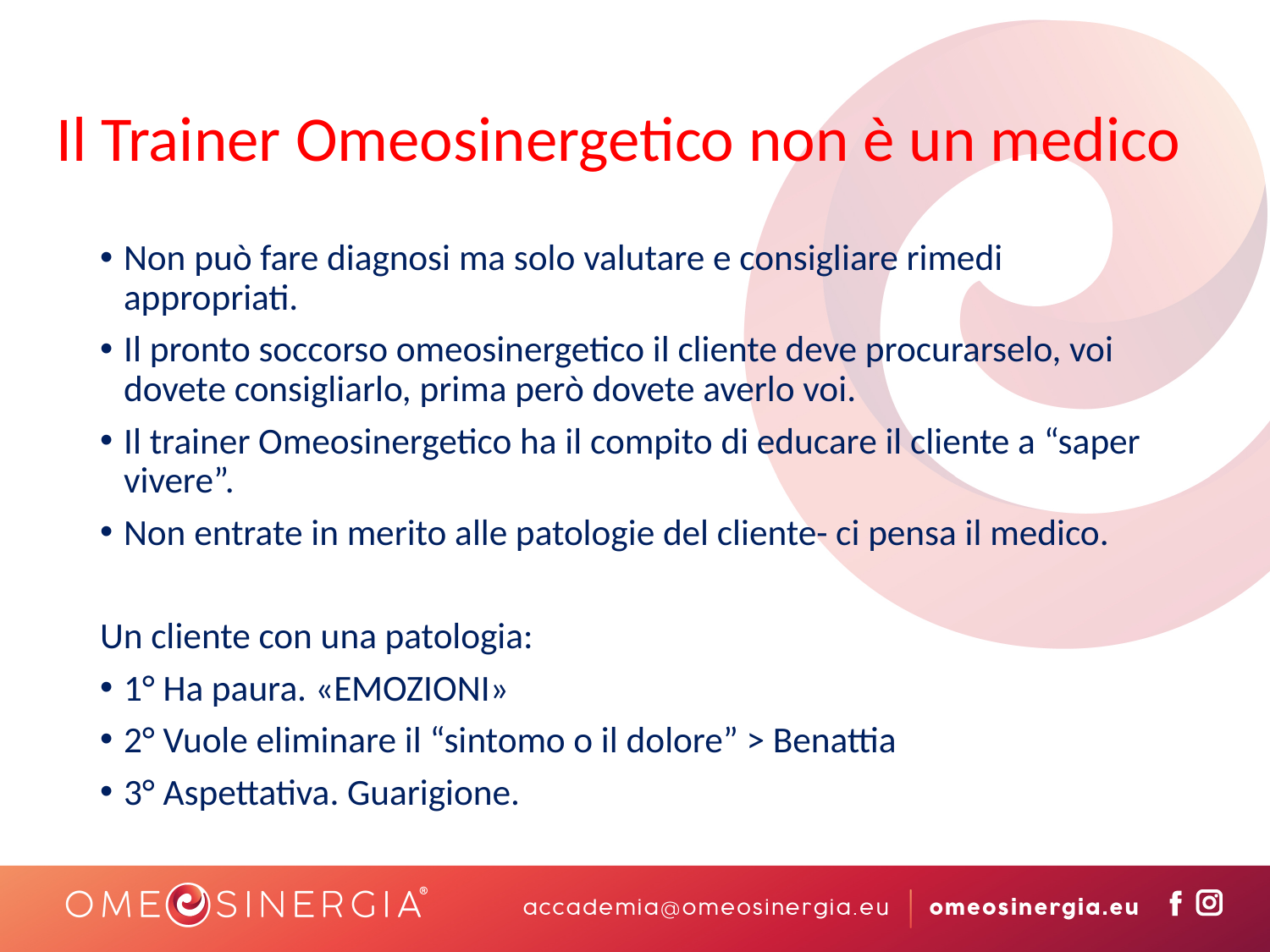

# Il Trainer Omeosinergetico non è un medico
Non può fare diagnosi ma solo valutare e consigliare rimedi appropriati.
Il pronto soccorso omeosinergetico il cliente deve procurarselo, voi dovete consigliarlo, prima però dovete averlo voi.
Il trainer Omeosinergetico ha il compito di educare il cliente a “saper vivere”.
Non entrate in merito alle patologie del cliente- ci pensa il medico.

Un cliente con una patologia:
1° Ha paura. «EMOZIONI»
2° Vuole eliminare il “sintomo o il dolore” > Benattia
3° Aspettativa. Guarigione.